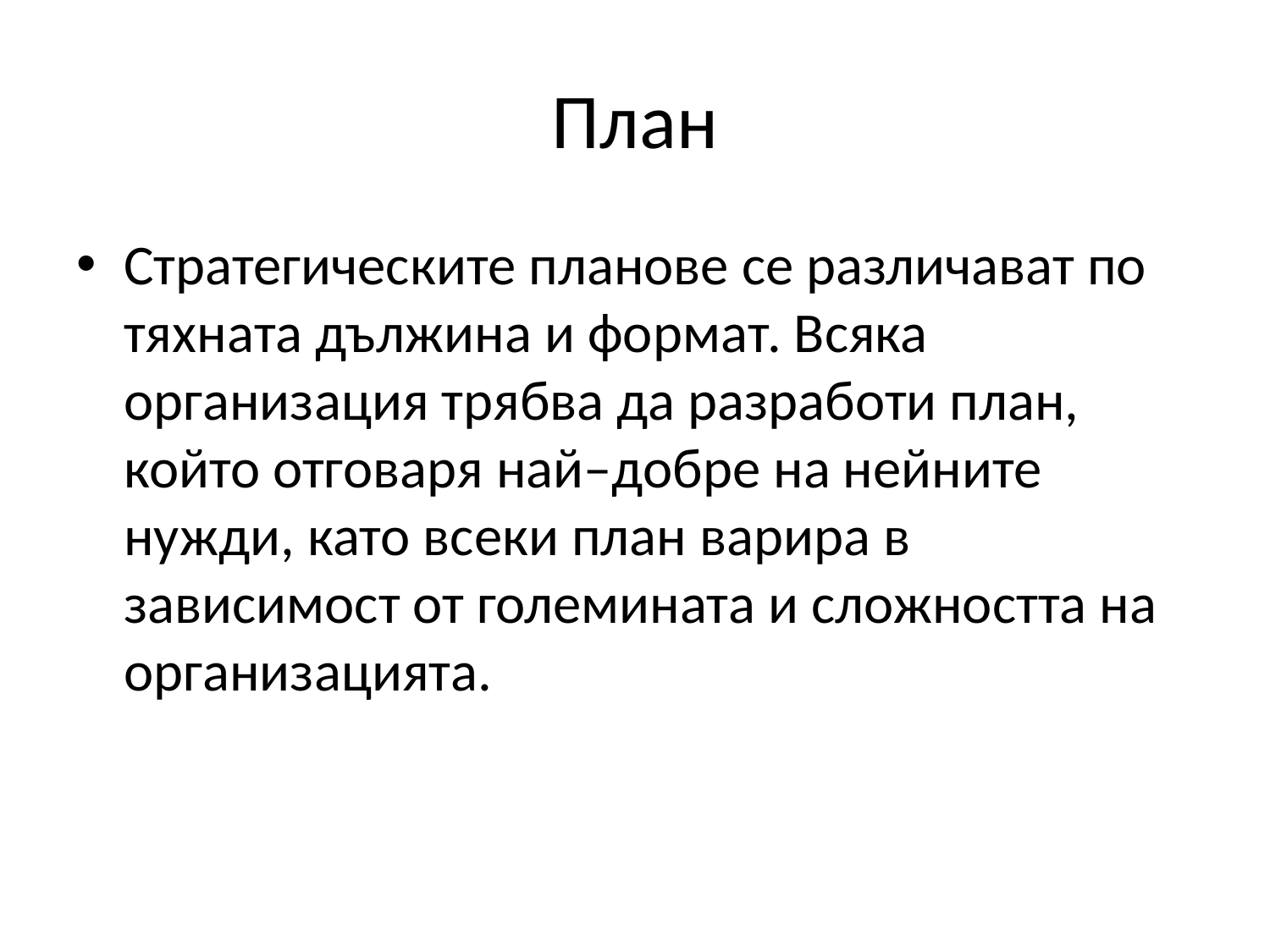

# План
Стратегическите планове се различават по тяхната дължина и формат. Всяка организация трябва да разработи план, който отговаря най–добре на нейните нужди, като всеки план варира в зависимост от големината и сложността на организацията.